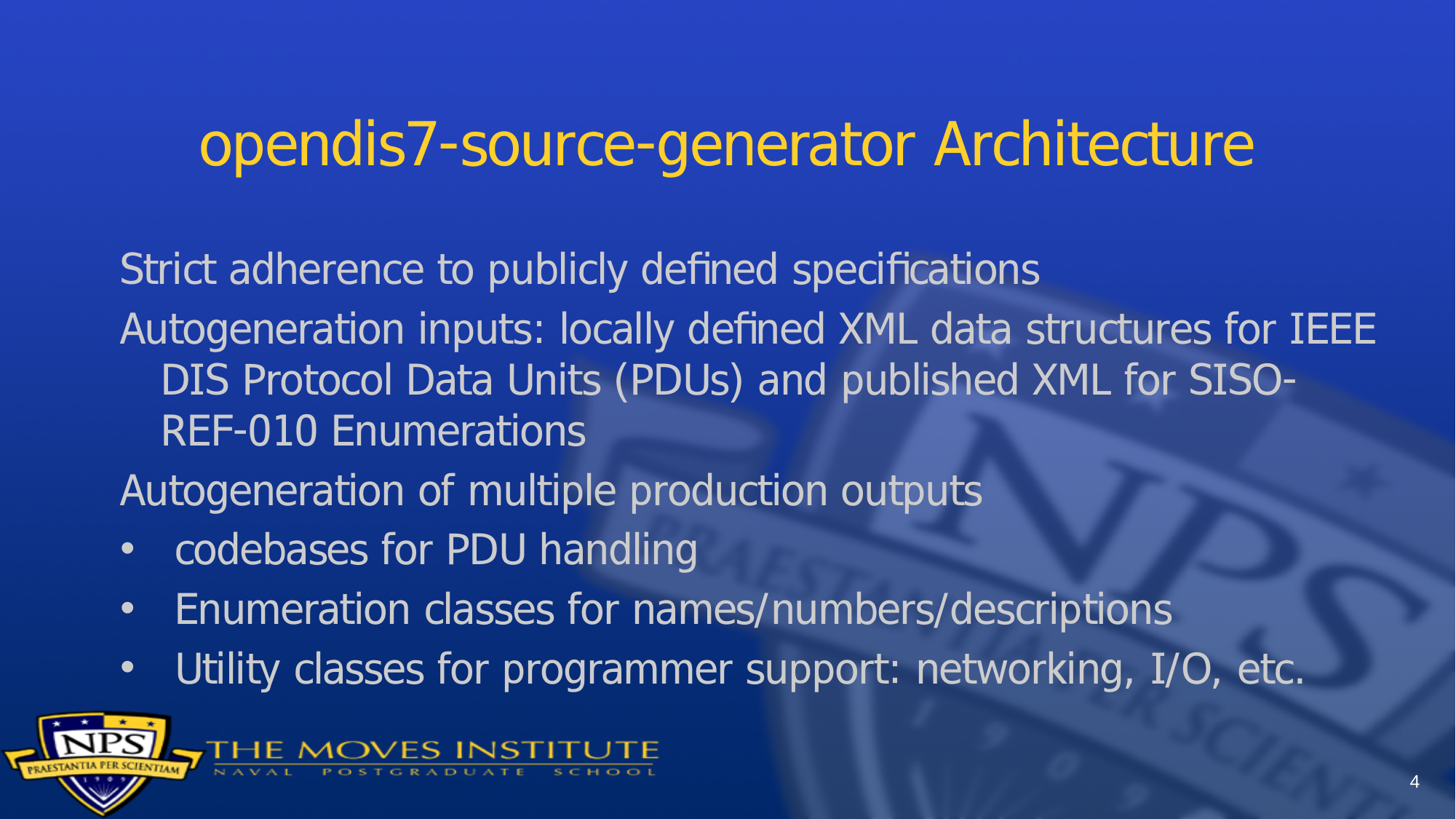

# opendis7-source-generator Architecture
Strict adherence to publicly defined specifications
Autogeneration inputs: locally defined XML data structures for IEEE DIS Protocol Data Units (PDUs) and published XML for SISO-REF-010 Enumerations
Autogeneration of multiple production outputs
codebases for PDU handling
Enumeration classes for names/numbers/descriptions
Utility classes for programmer support: networking, I/O, etc.
4